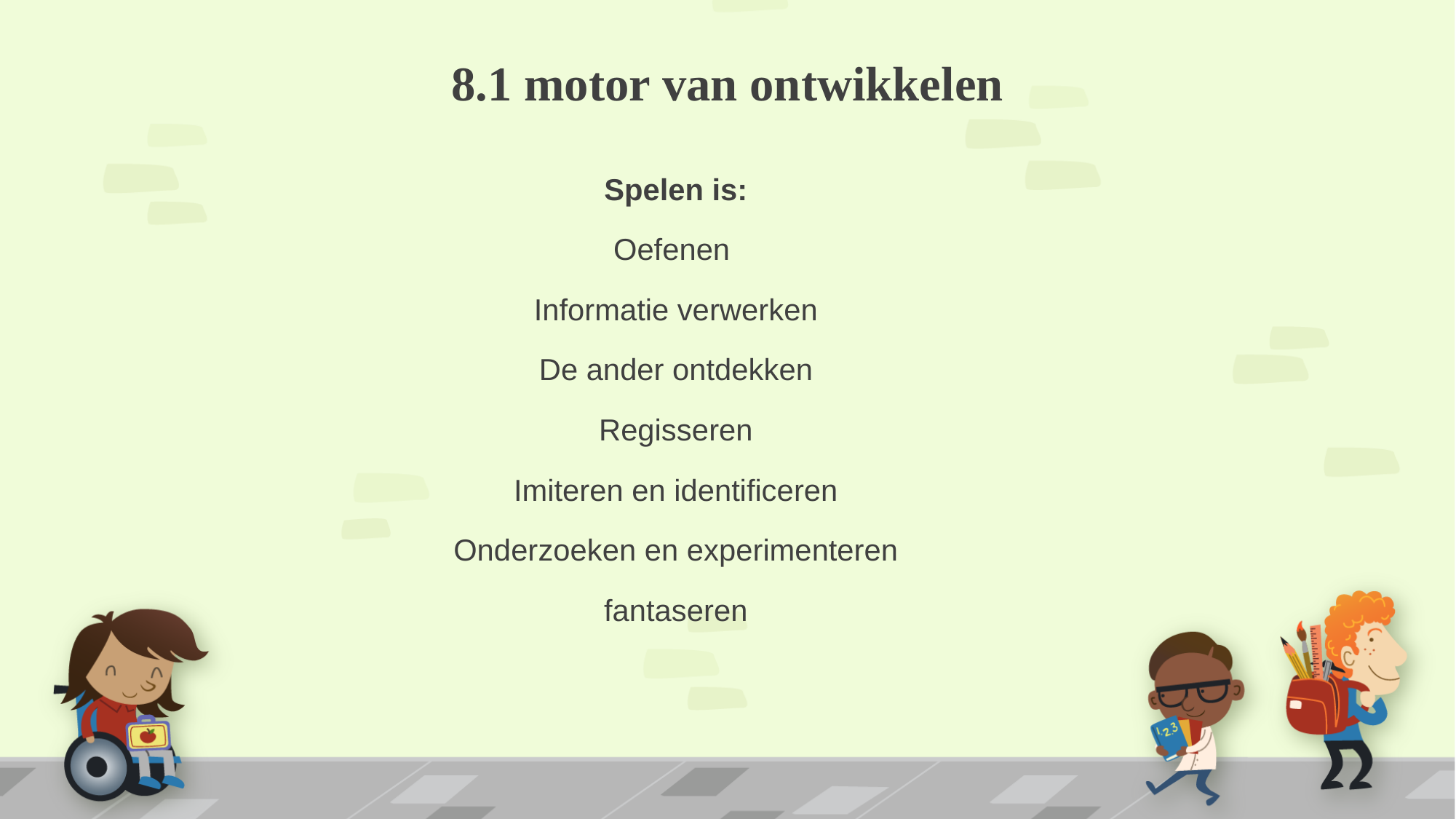

# 8.1 motor van ontwikkelen
Spelen is:
Oefenen
Informatie verwerken
De ander ontdekken
Regisseren
Imiteren en identificeren
Onderzoeken en experimenteren
fantaseren